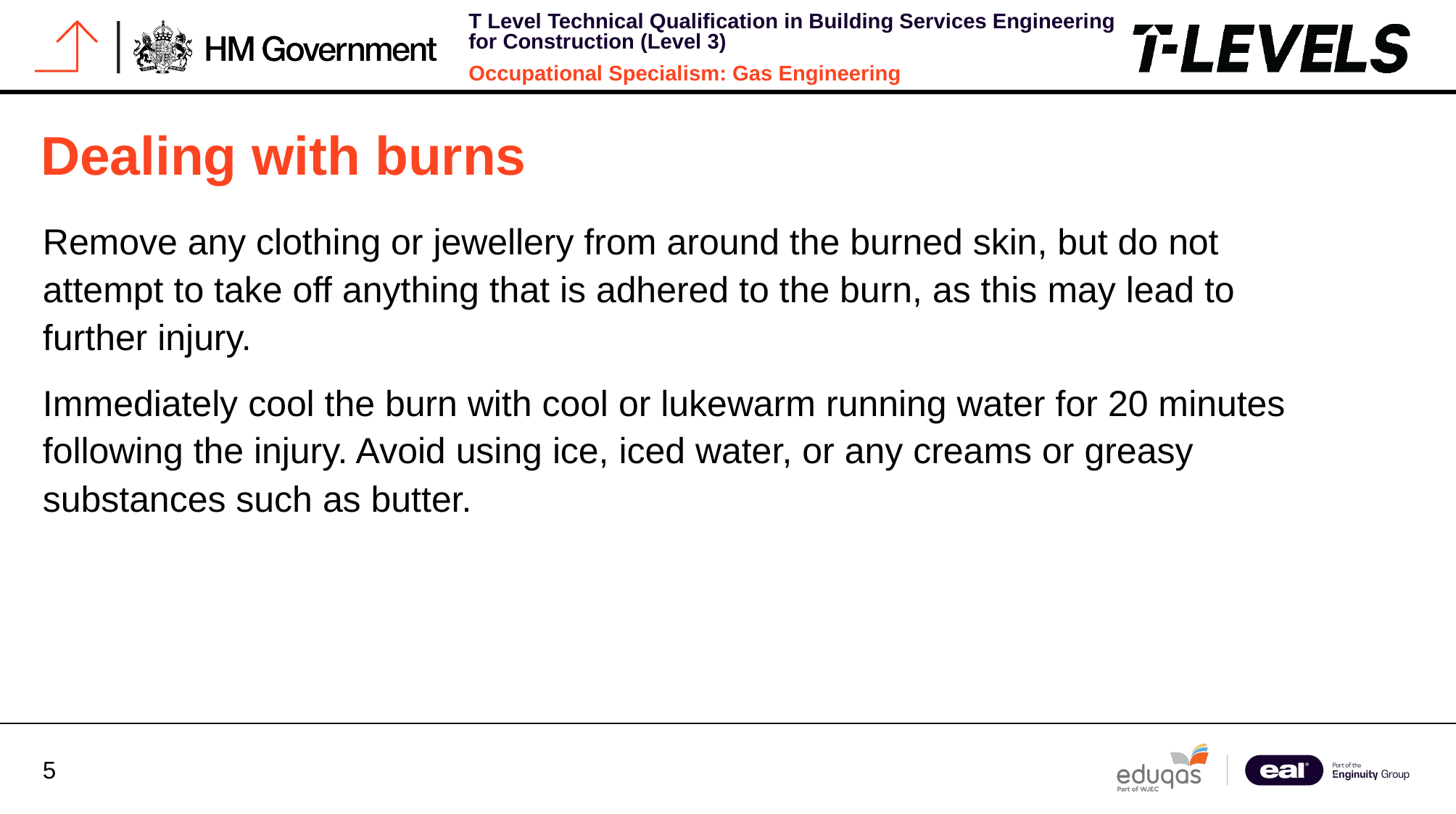

Dealing with burns
Remove any clothing or jewellery from around the burned skin, but do not attempt to take off anything that is adhered to the burn, as this may lead to further injury.
Immediately cool the burn with cool or lukewarm running water for 20 minutes following the injury. Avoid using ice, iced water, or any creams or greasy substances such as butter.